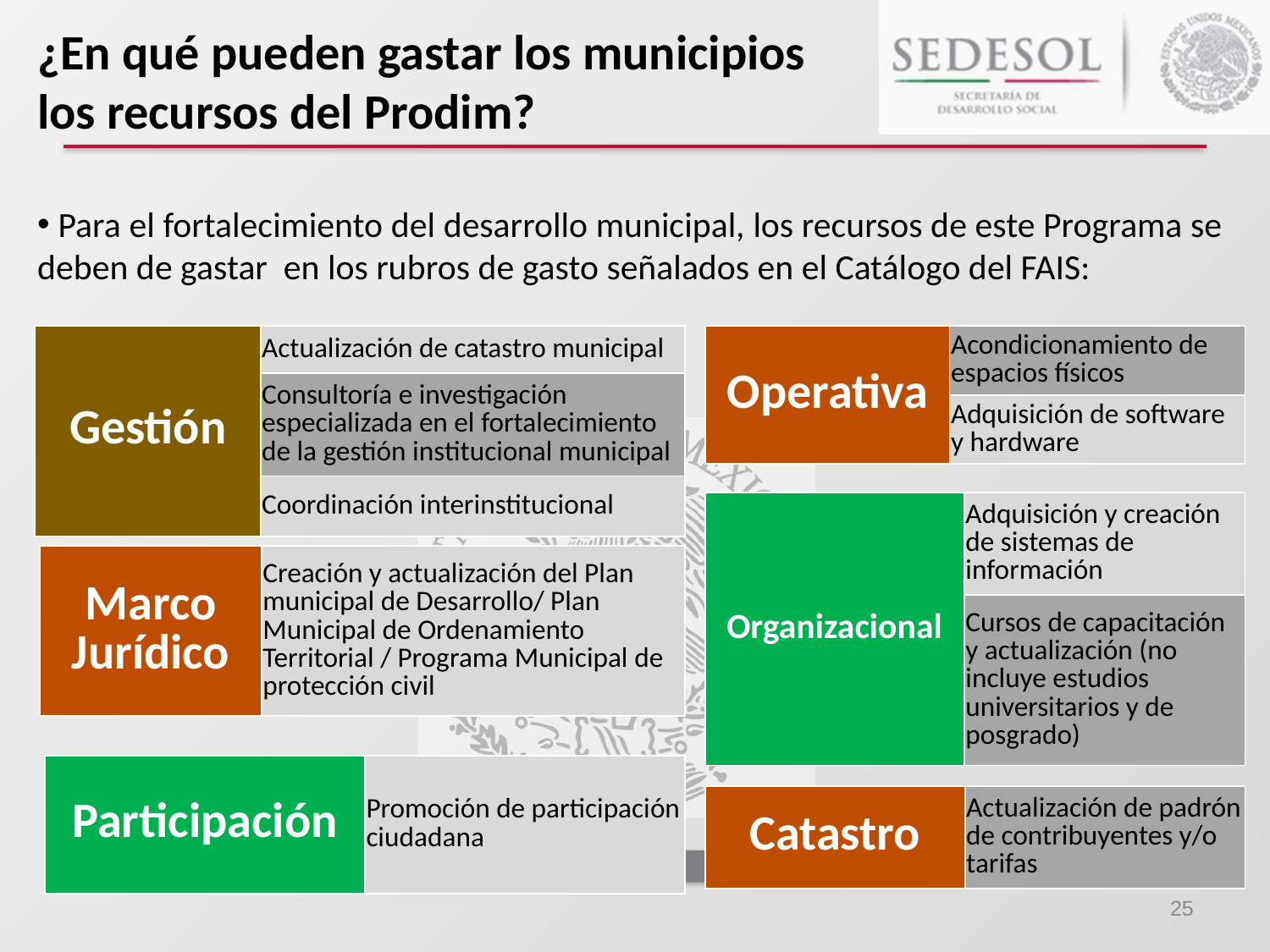

# ¿En qué pueden gastar los municipios los recursos del Prodim?
 Para el fortalecimiento del desarrollo municipal, los recursos de este Programa se deben de gastar  en los rubros de gasto señalados en el Catálogo del FAIS:
| Gestión | Actualización de catastro municipal |
| --- | --- |
|  | Consultoría e investigación especializada en el fortalecimiento de la gestión institucional municipal |
|  | Coordinación interinstitucional |
| Operativa | Acondicionamiento de espacios físicos |
| --- | --- |
|  | Adquisición de software y hardware |
| Organizacional | Adquisición y creación de sistemas de información |
| --- | --- |
|  | Cursos de capacitación y actualización (no incluye estudios universitarios y de posgrado) |
| Marco Jurídico | Creación y actualización del Plan municipal de Desarrollo/ Plan Municipal de Ordenamiento Territorial / Programa Municipal de protección civil |
| --- | --- |
| Participación | Promoción de participación ciudadana |
| --- | --- |
| Catastro | Actualización de padrón de contribuyentes y/o tarifas |
| --- | --- |
25